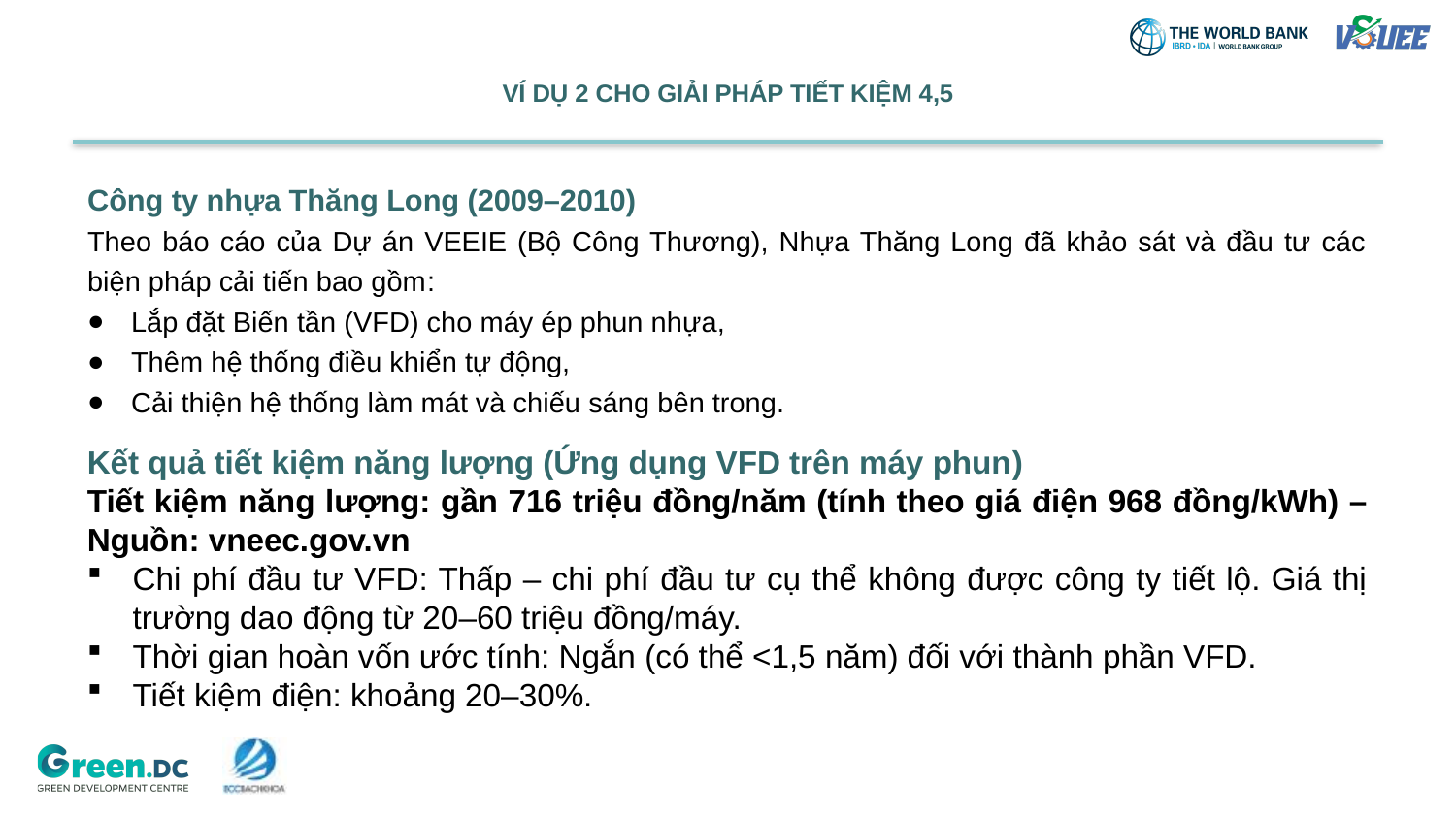

# VÍ DỤ 2 CHO GIẢI PHÁP TIẾT KIỆM 4,5
Công ty nhựa Thăng Long (2009–2010)
Theo báo cáo của Dự án VEEIE (Bộ Công Thương), Nhựa Thăng Long đã khảo sát và đầu tư các biện pháp cải tiến bao gồm:
Lắp đặt Biến tần (VFD) cho máy ép phun nhựa,
Thêm hệ thống điều khiển tự động,
Cải thiện hệ thống làm mát và chiếu sáng bên trong.
Kết quả tiết kiệm năng lượng (Ứng dụng VFD trên máy phun)
Tiết kiệm năng lượng: gần 716 triệu đồng/năm (tính theo giá điện 968 đồng/kWh) – Nguồn: vneec.gov.vn
Chi phí đầu tư VFD: Thấp – chi phí đầu tư cụ thể không được công ty tiết lộ. Giá thị trường dao động từ 20–60 triệu đồng/máy.
Thời gian hoàn vốn ước tính: Ngắn (có thể <1,5 năm) đối với thành phần VFD.
Tiết kiệm điện: khoảng 20–30%.